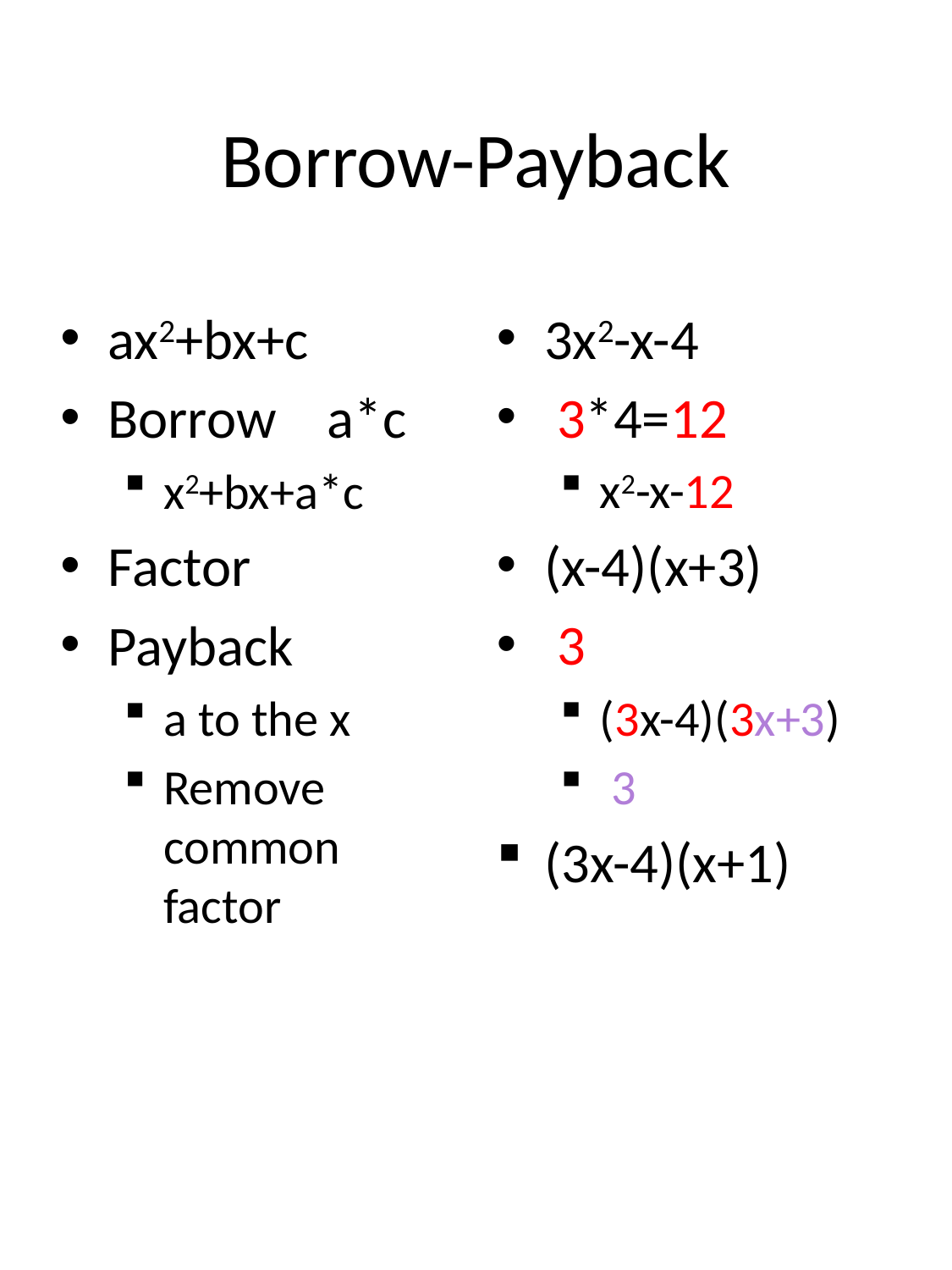

# Borrow-Payback
ax2+bx+c
Borrow    a*c
x2+bx+a*c
Factor
Payback
a to the x
Remove common factor
3x2-x-4
 3*4=12
x2-x-12
(x-4)(x+3)
 3
(3x-4)(3x+3)
 3
(3x-4)(x+1)